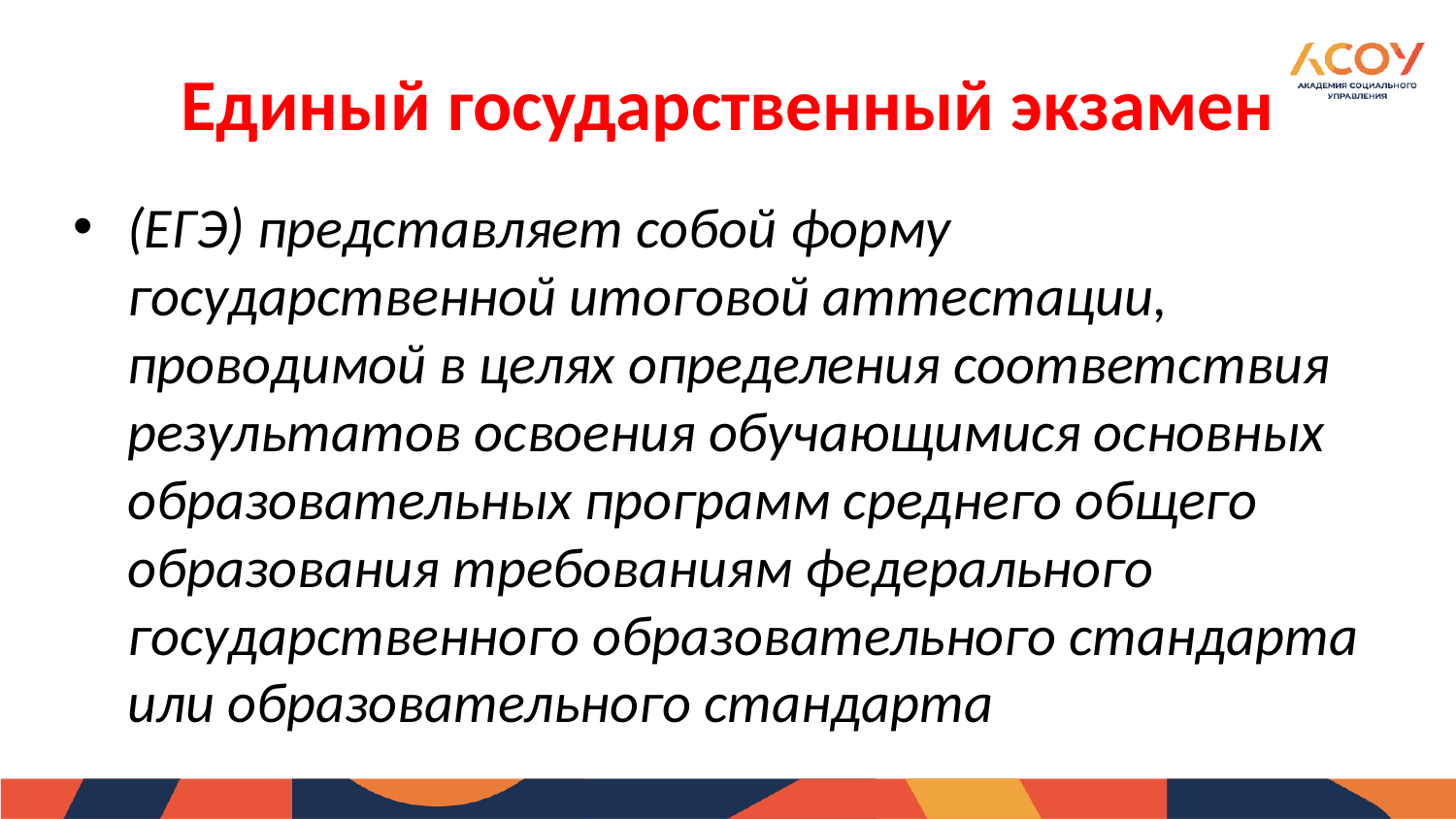

Единый государственный экзамен
(ЕГЭ) представляет собой форму государственной итоговой аттестации, проводимой в целях определения соответствия результатов освоения обучающимися основных образовательных программ среднего общего образования требованиям федерального государственного образовательного стандарта или образовательного стандарта